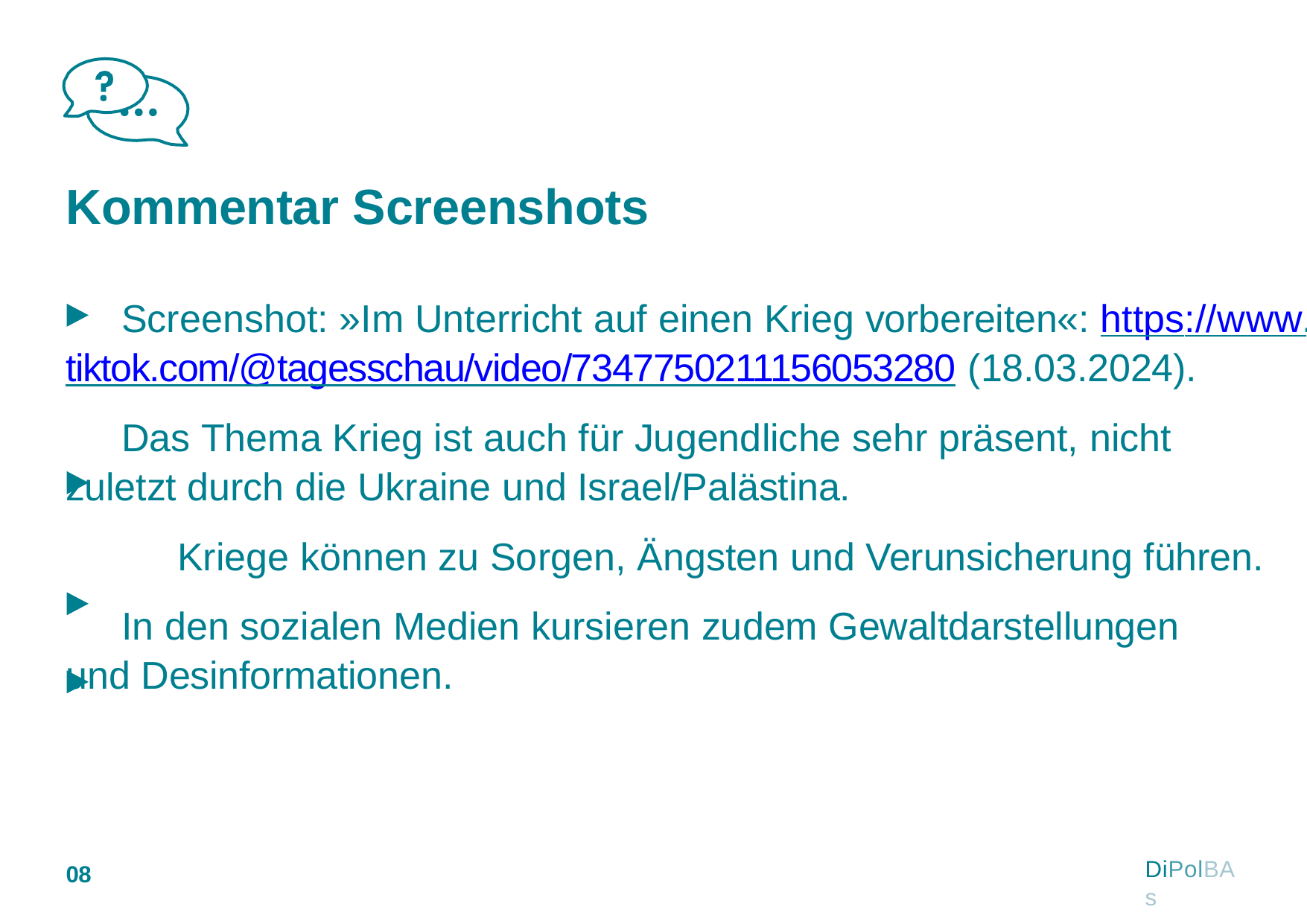

# Kommentar Screenshots
Screenshot: »Im Unterricht auf einen Krieg vorbereiten«: https://www. tiktok.com/@tagesschau/video/7347750211156053280 (18.03.2024).
Das Thema Krieg ist auch für Jugendliche sehr präsent, nicht zuletzt durch die Ukraine und Israel/Palästina.
Kriege können zu Sorgen, Ängsten und Verunsicherung führen.
In den sozialen Medien kursieren zudem Gewaltdarstellungen und Desinformationen.

DiPolBAs
08